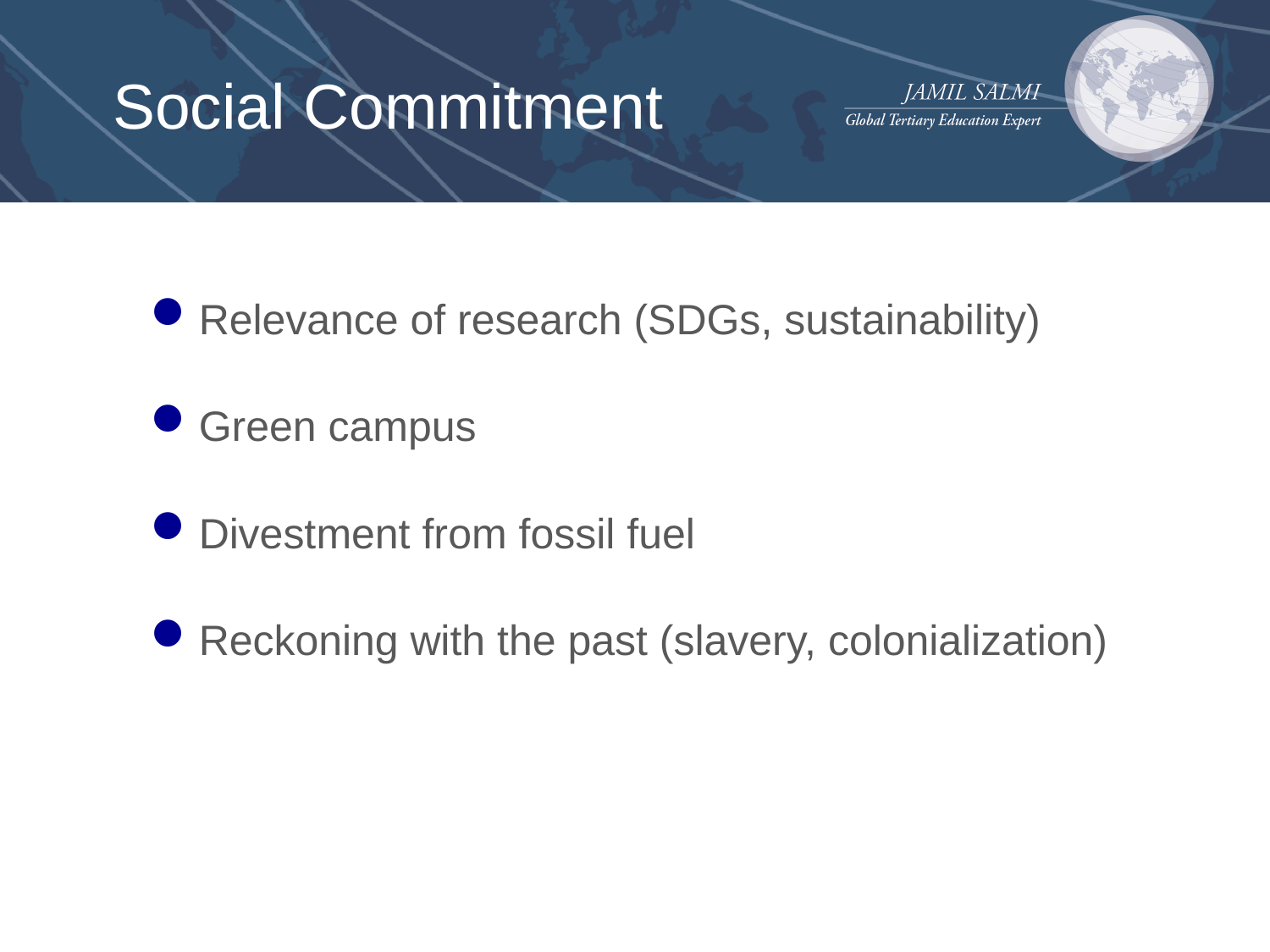

# Social Commitment
Relevance of research (SDGs, sustainability)
Green campus
Divestment from fossil fuel
Reckoning with the past (slavery, colonialization)